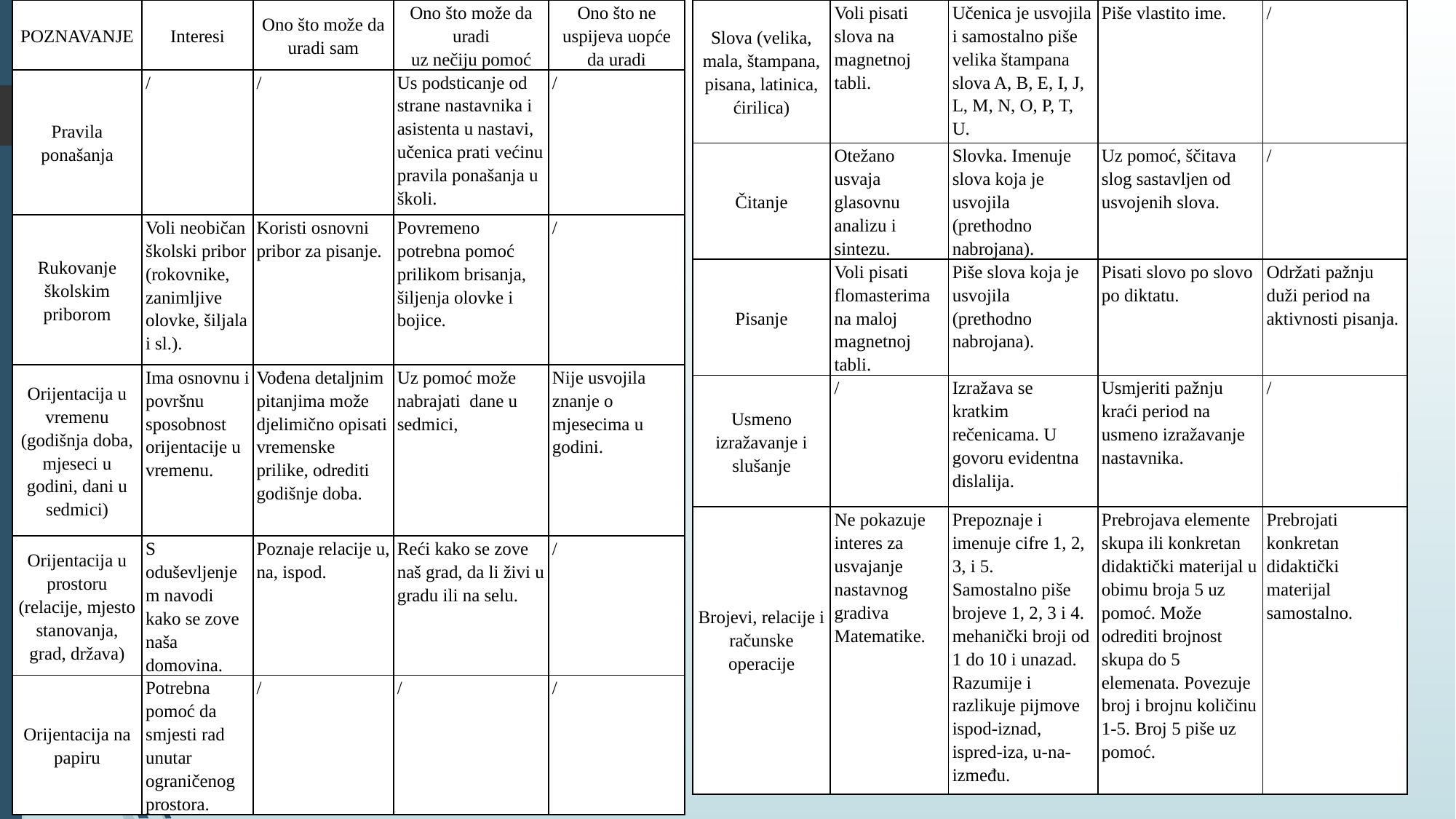

| POZNAVANJE | Interesi | Ono što može da uradi sam | Ono što može da uradi uz nečiju pomoć | Ono što ne uspijeva uopće da uradi |
| --- | --- | --- | --- | --- |
| Pravila ponašanja | / | / | Us podsticanje od strane nastavnika i asistenta u nastavi, učenica prati većinu pravila ponašanja u školi. | / |
| Rukovanje školskim priborom | Voli neobičan školski pribor (rokovnike, zanimljive olovke, šiljala i sl.). | Koristi osnovni pribor za pisanje. | Povremeno potrebna pomoć prilikom brisanja, šiljenja olovke i bojice. | / |
| Orijentacija u vremenu (godišnja doba, mjeseci u godini, dani u sedmici) | Ima osnovnu i površnu sposobnost orijentacije u vremenu. | Vođena detaljnim pitanjima može djelimično opisati vremenske prilike, odrediti godišnje doba. | Uz pomoć može nabrajati dane u sedmici, | Nije usvojila znanje o mjesecima u godini. |
| Orijentacija u prostoru (relacije, mjesto stanovanja, grad, država) | S oduševljenjem navodi kako se zove naša domovina. | Poznaje relacije u, na, ispod. | Reći kako se zove naš grad, da li živi u gradu ili na selu. | / |
| Orijentacija na papiru | Potrebna pomoć da smjesti rad unutar ograničenog prostora. | / | / | / |
| Slova (velika, mala, štampana, pisana, latinica, ćirilica) | Voli pisati slova na magnetnoj tabli. | Učenica je usvojila i samostalno piše velika štampana slova A, B, E, I, J, L, M, N, O, P, T, U. | Piše vlastito ime. | / |
| --- | --- | --- | --- | --- |
| Čitanje | Otežano usvaja glasovnu analizu i sintezu. | Slovka. Imenuje slova koja je usvojila (prethodno nabrojana). | Uz pomoć, ščitava slog sastavljen od usvojenih slova. | / |
| Pisanje | Voli pisati flomasterima na maloj magnetnoj tabli. | Piše slova koja je usvojila (prethodno nabrojana). | Pisati slovo po slovo po diktatu. | Održati pažnju duži period na aktivnosti pisanja. |
| Usmeno izražavanje i slušanje | / | Izražava se kratkim rečenicama. U govoru evidentna dislalija. | Usmjeriti pažnju kraći period na usmeno izražavanje nastavnika. | / |
| Brojevi, relacije i računske operacije | Ne pokazuje interes za usvajanje nastavnog gradiva Matematike. | Prepoznaje i imenuje cifre 1, 2, 3, i 5. Samostalno piše brojeve 1, 2, 3 i 4. mehanički broji od 1 do 10 i unazad. Razumije i razlikuje pijmove ispod-iznad, ispred-iza, u-na-između. | Prebrojava elemente skupa ili konkretan didaktički materijal u obimu broja 5 uz pomoć. Može odrediti brojnost skupa do 5 elemenata. Povezuje broj i brojnu količinu 1-5. Broj 5 piše uz pomoć. | Prebrojati konkretan didaktički materijal samostalno. |